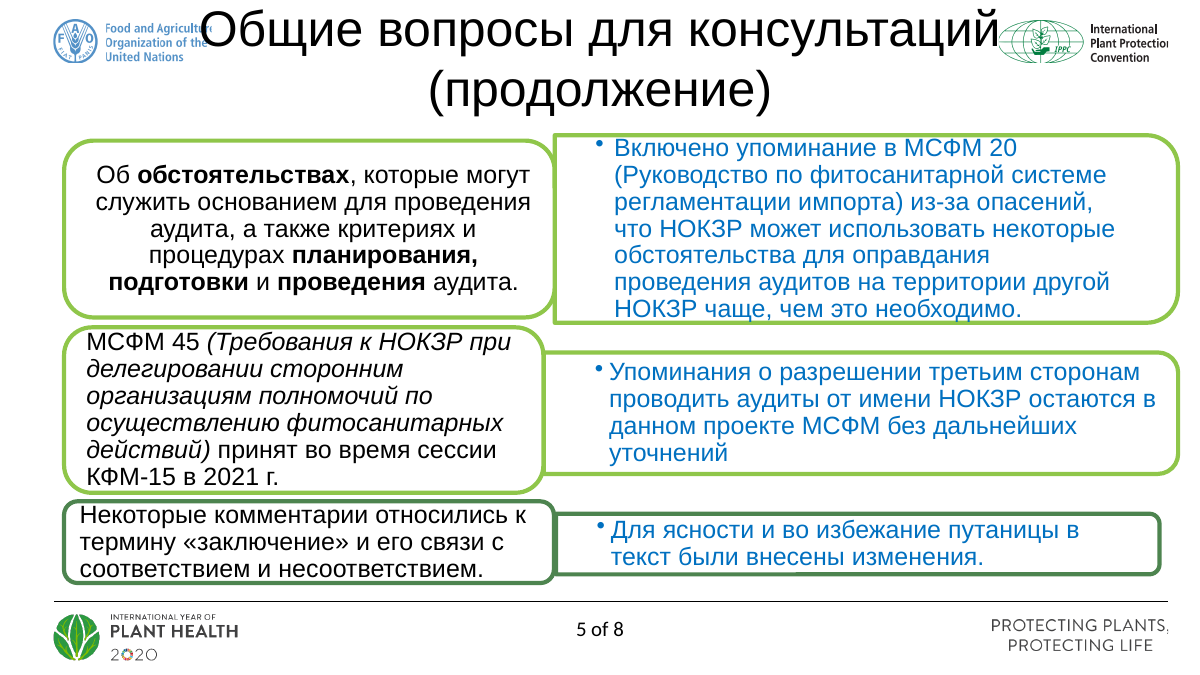

Общие вопросы для консультаций
(продолжение)
Включено упоминание в МСФМ 20 (Руководство по фитосанитарной системе регламентации импорта) из-за опасений, что НОКЗР может использовать некоторые обстоятельства для оправдания проведения аудитов на территории другой НОКЗР чаще, чем это необходимо.
Об обстоятельствах, которые могут служить основанием для проведения аудита, а также критериях и процедурах планирования, подготовки и проведения аудита.
Упоминания о разрешении третьим сторонам проводить аудиты от имени НОКЗР остаются в данном проекте МСФМ без дальнейших уточнений
МСФМ 45 (Требования к НОКЗР при делегировании сторонним организациям полномочий по осуществлению фитосанитарных действий) принят во время сессии КФМ-15 в 2021 г.
Для ясности и во избежание путаницы в текст были внесены изменения.
Некоторые комментарии относились к термину «заключение» и его связи с соответствием и несоответствием.
5 of 8